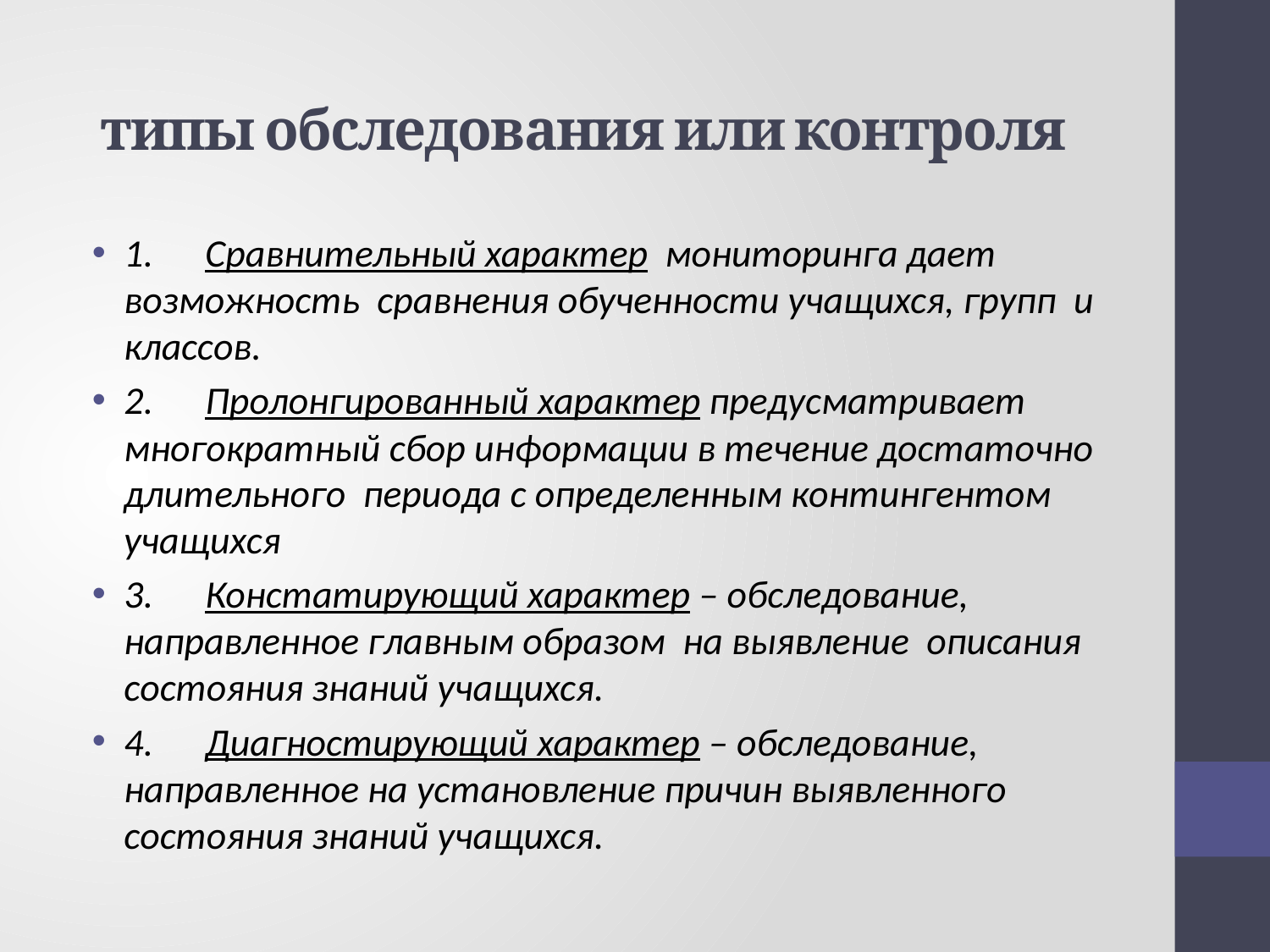

типы обследования или контроля
1.      Сравнительный характер  мониторинга дает возможность  сравнения обученности учащихся, групп  и классов.
2.      Пролонгированный характер предусматривает многократный сбор информации в течение достаточно длительного  периода с определенным контингентом учащихся
3.      Констатирующий характер – обследование, направленное главным образом  на выявление  описания состояния знаний учащихся.
4.      Диагностирующий характер – обследование, направленное на установление причин выявленного состояния знаний учащихся.